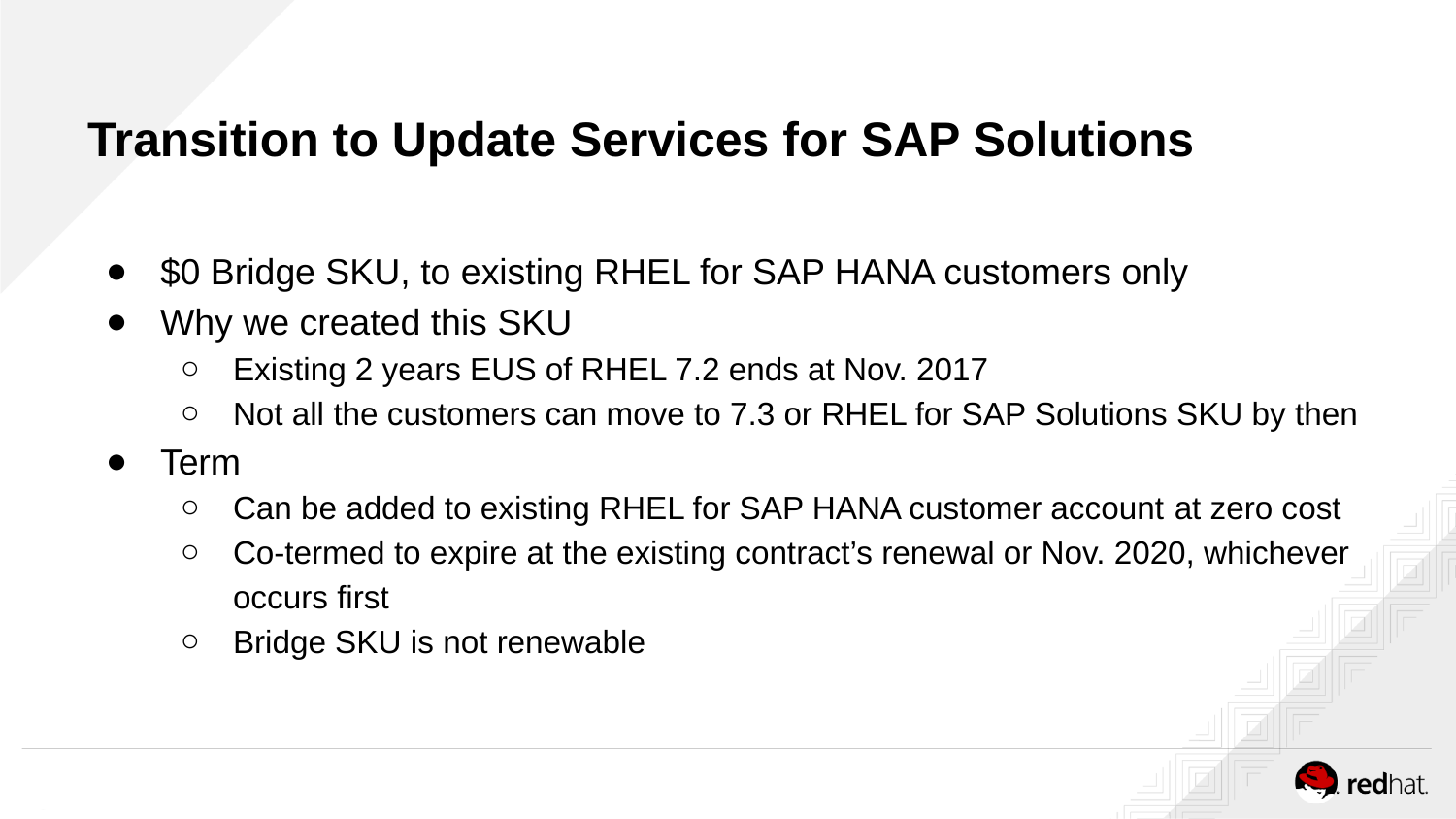

Transition to Update Services for SAP Solutions
$0 Bridge SKU, to existing RHEL for SAP HANA customers only
Why we created this SKU
Existing 2 years EUS of RHEL 7.2 ends at Nov. 2017
Not all the customers can move to 7.3 or RHEL for SAP Solutions SKU by then
Term
Can be added to existing RHEL for SAP HANA customer account at zero cost
Co-termed to expire at the existing contract’s renewal or Nov. 2020, whichever occurs first
Bridge SKU is not renewable